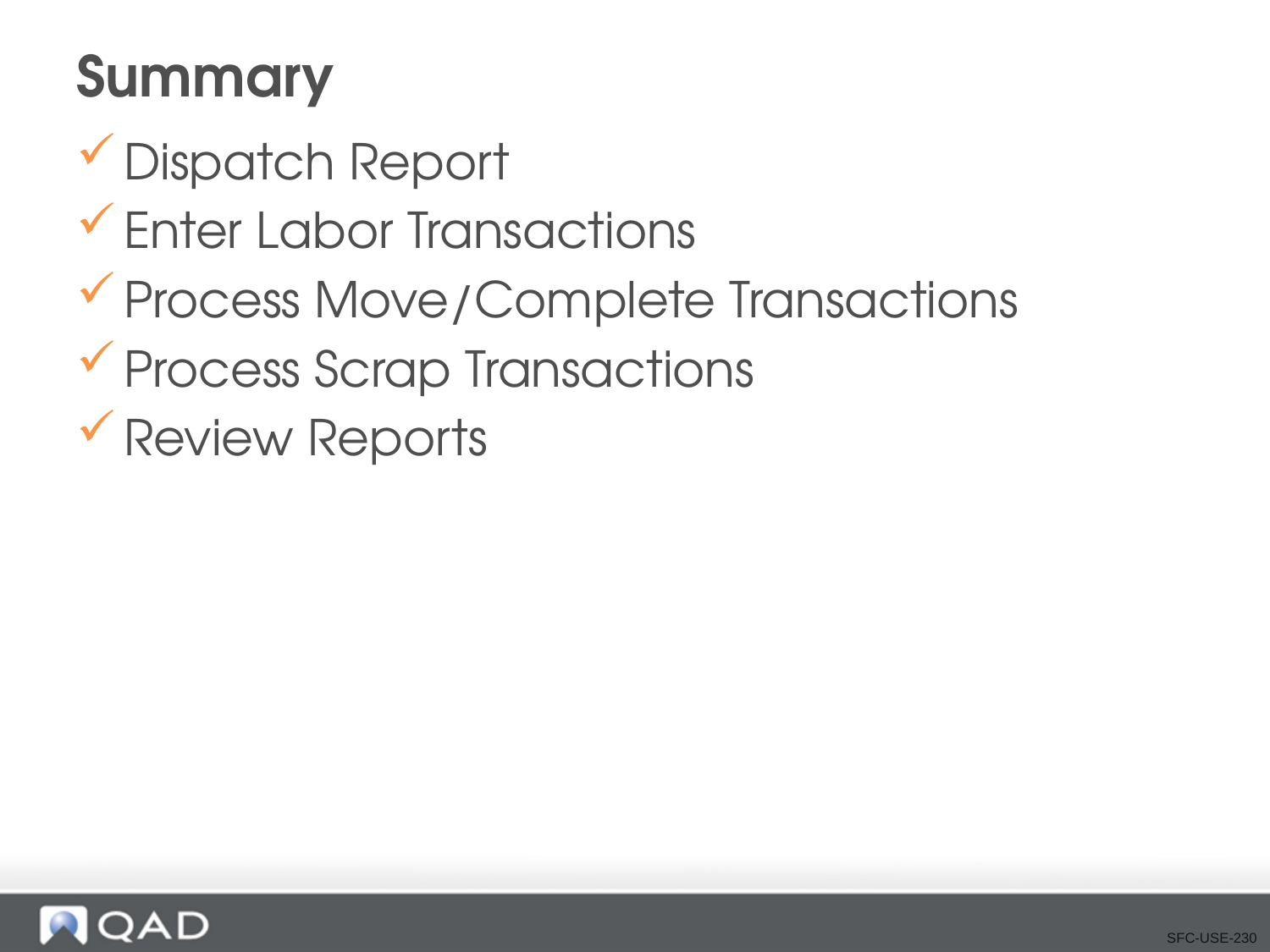

# Summary
Dispatch Report
Enter Labor Transactions
Process Move/Complete Transactions
Process Scrap Transactions
Review Reports
SFC-USE-230